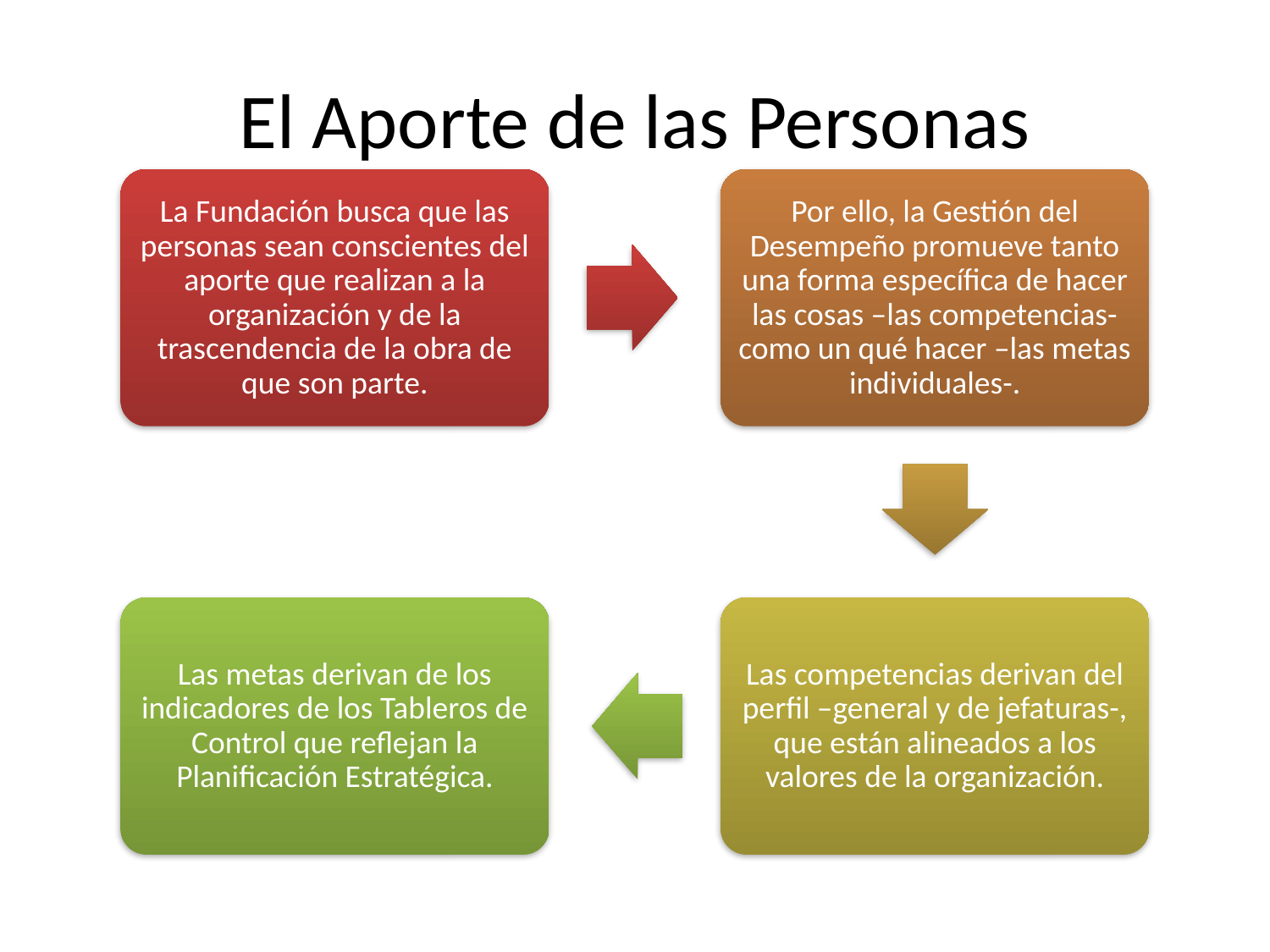

# El Aporte de las Personas
La Fundación busca que las personas sean conscientes del aporte que realizan a la organización y de la trascendencia de la obra de que son parte.

Por ello, la Gestión del Desempeño promueve tanto una forma específica de hacer las cosas –las competencias- como un qué hacer –las metas individuales-.

Las competencias derivan del perfil –general y de jefaturas-, que están alineados a los valores de la organización.

Las metas derivan de los indicadores de los Tableros de Control que reflejan la Planificación Estratégica.